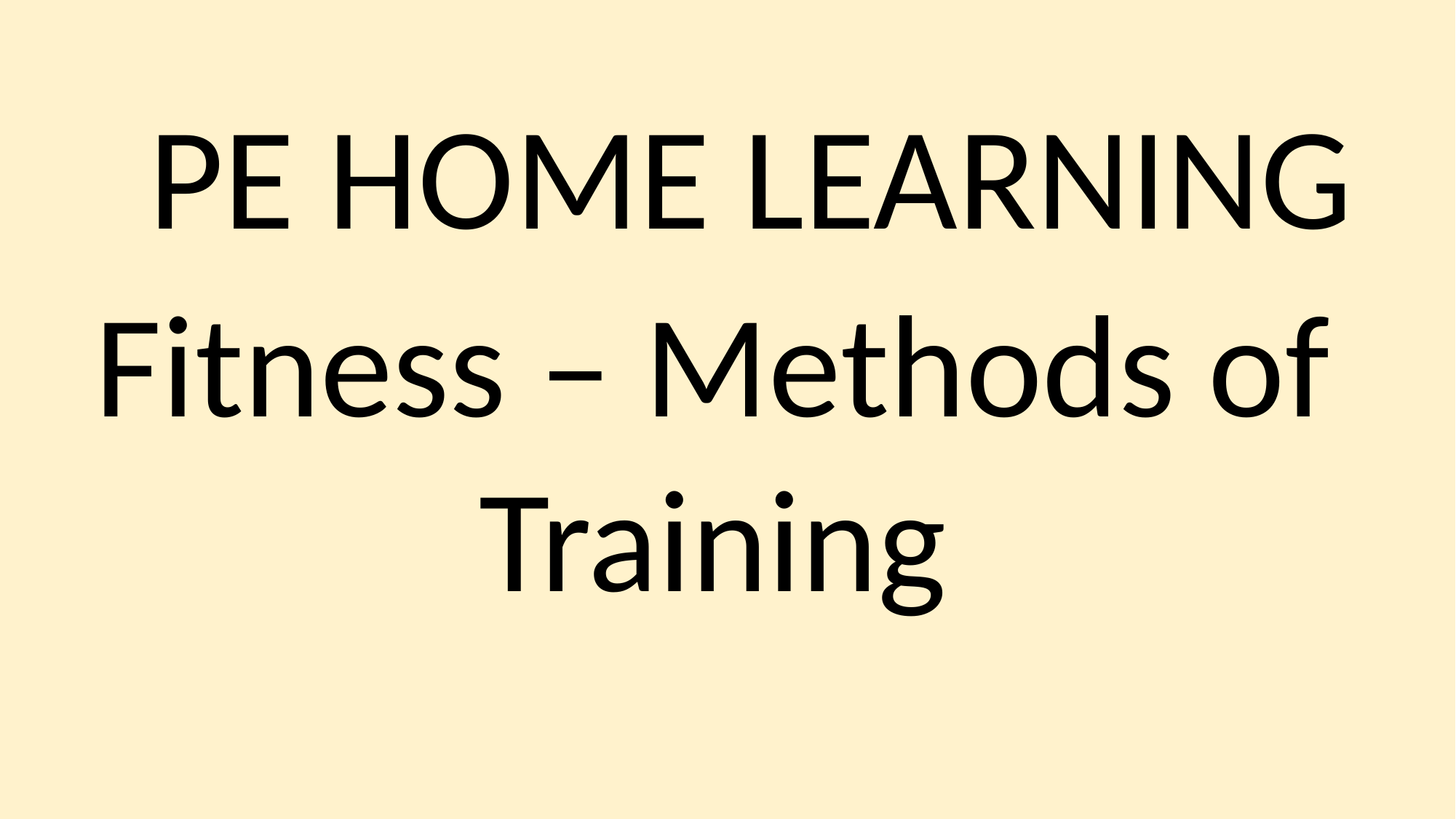

PE HOME LEARNING
Fitness – Methods of Training